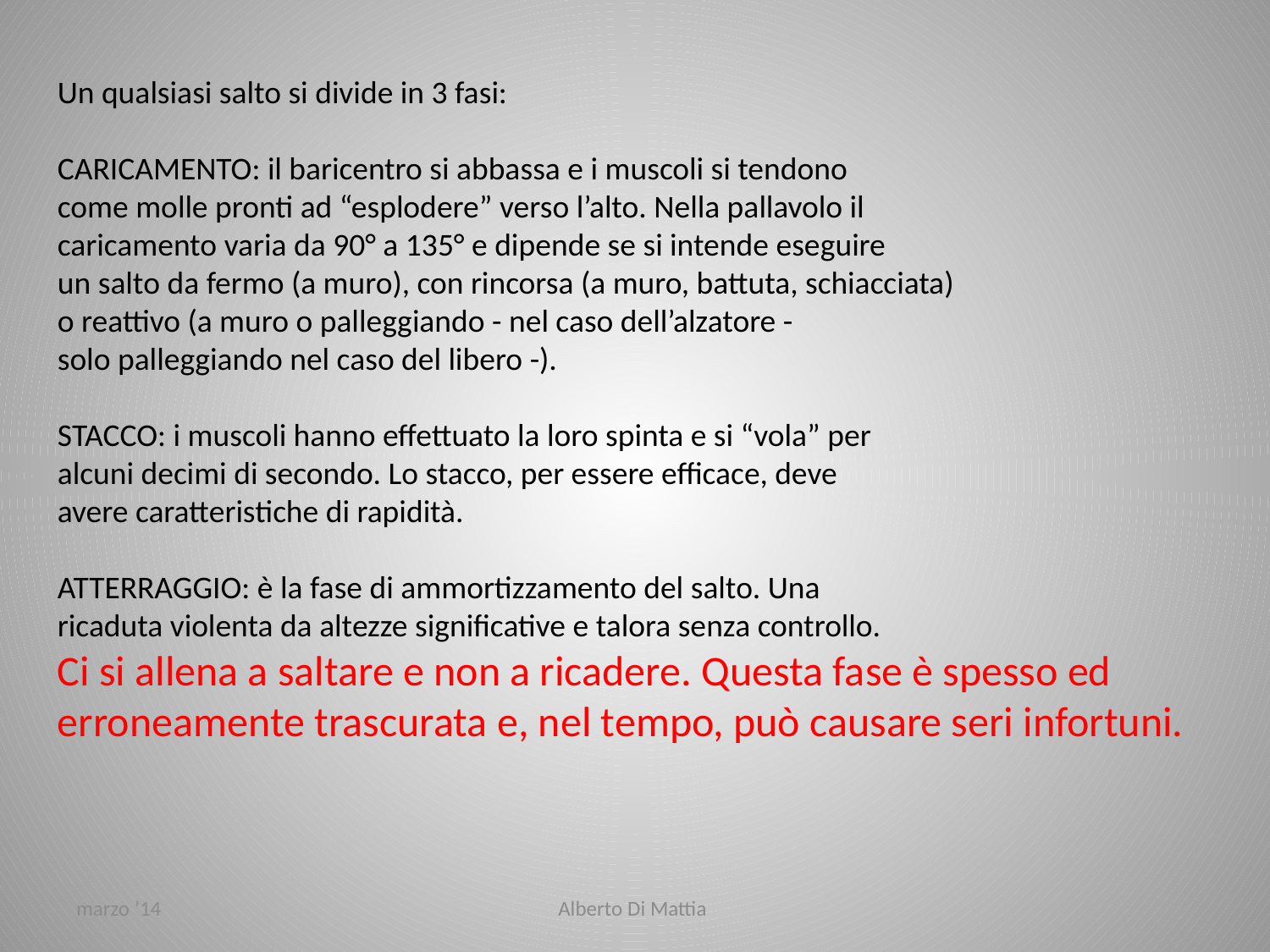

Un qualsiasi salto si divide in 3 fasi:

CARICAMENTO: il baricentro si abbassa e i muscoli si tendono
come molle pronti ad “esplodere” verso l’alto. Nella pallavolo il
caricamento varia da 90° a 135° e dipende se si intende eseguire
un salto da fermo (a muro), con rincorsa (a muro, battuta, schiacciata)
o reattivo (a muro o palleggiando - nel caso dell’alzatore -
solo palleggiando nel caso del libero -).

STACCO: i muscoli hanno effettuato la loro spinta e si “vola” per
alcuni decimi di secondo. Lo stacco, per essere efficace, deve
avere caratteristiche di rapidità.

ATTERRAGGIO: è la fase di ammortizzamento del salto. Una
ricaduta violenta da altezze significative e talora senza controllo.
Ci si allena a saltare e non a ricadere. Questa fase è spesso ed
erroneamente trascurata e, nel tempo, può causare seri infortuni.
marzo ’14
Alberto Di Mattia